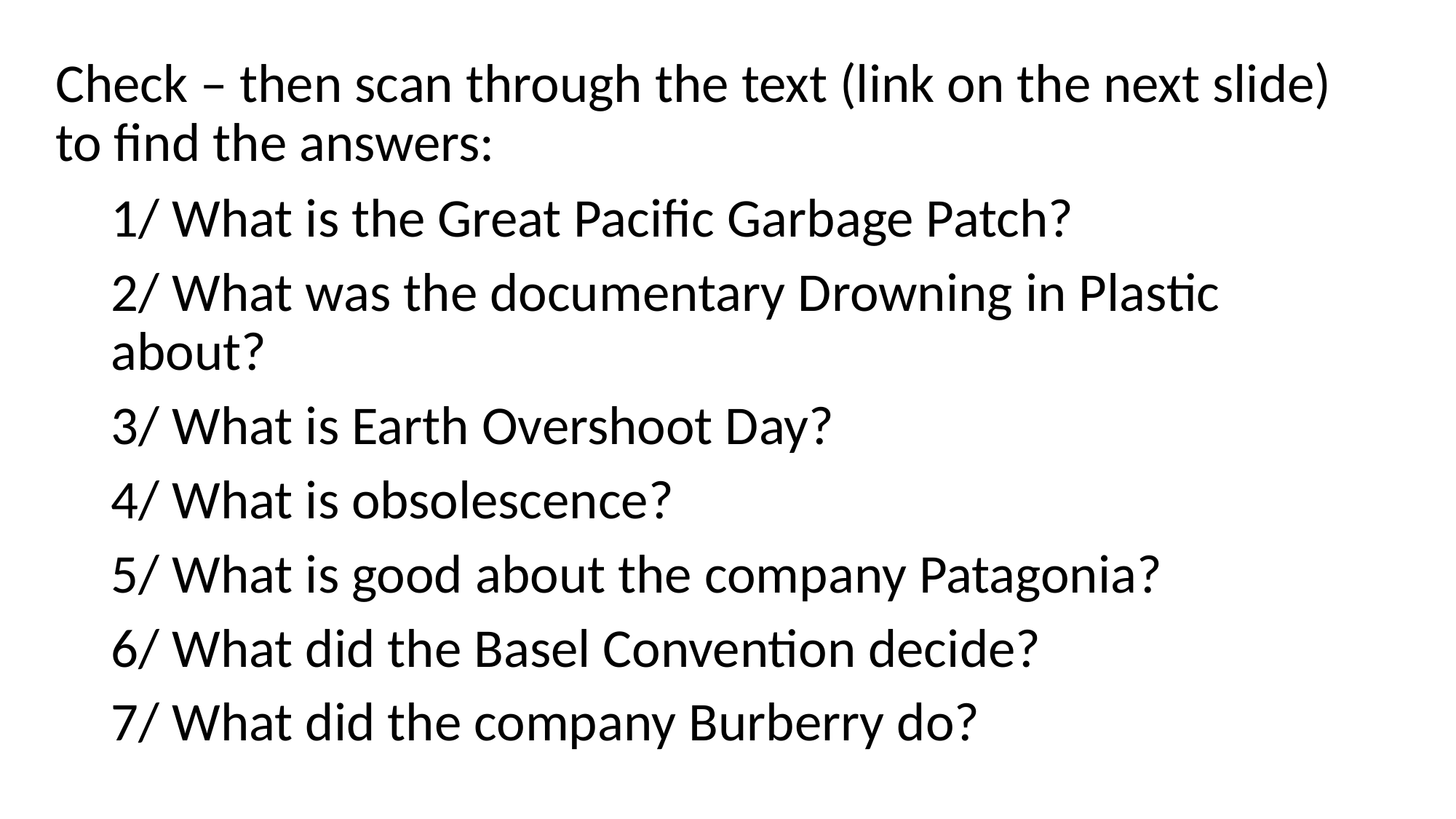

# Check – then scan through the text (link on the next slide) to find the answers:
1/ What is the Great Pacific Garbage Patch?
2/ What was the documentary Drowning in Plastic about?
3/ What is Earth Overshoot Day?
4/ What is obsolescence?
5/ What is good about the company Patagonia?
6/ What did the Basel Convention decide?
7/ What did the company Burberry do?